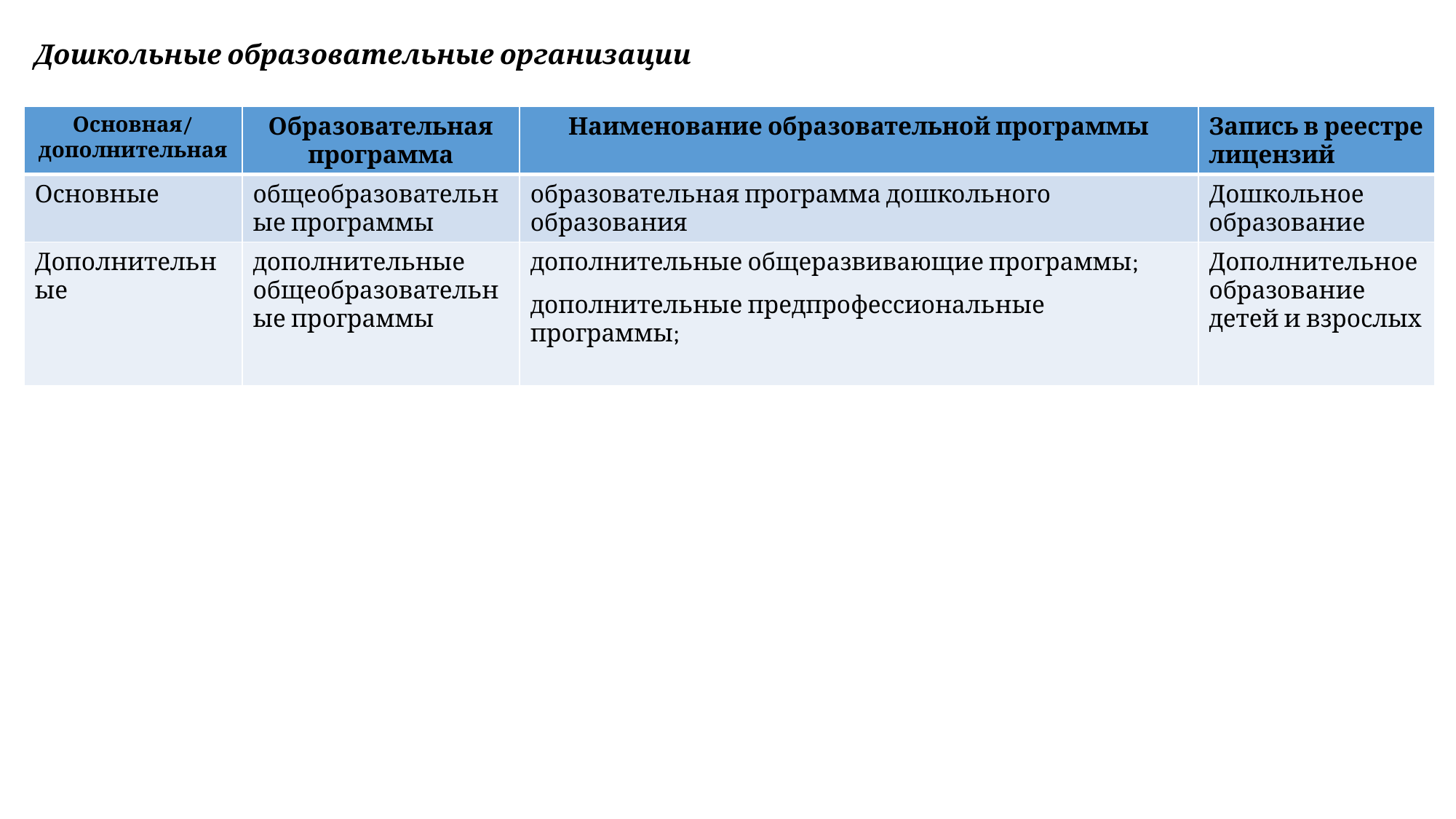

Дошкольные образовательные организации
| Основная/ дополнительная | Образовательная программа | Наименование образовательной программы | Запись в реестре лицензий |
| --- | --- | --- | --- |
| Основные | общеобразовательные программы | образовательная программа дошкольного образования | Дошкольное образование |
| Дополнительные | дополнительные общеобразовательные программы | дополнительные общеразвивающие программы; дополнительные предпрофессиональные программы; | Дополнительное образование детей и взрослых |